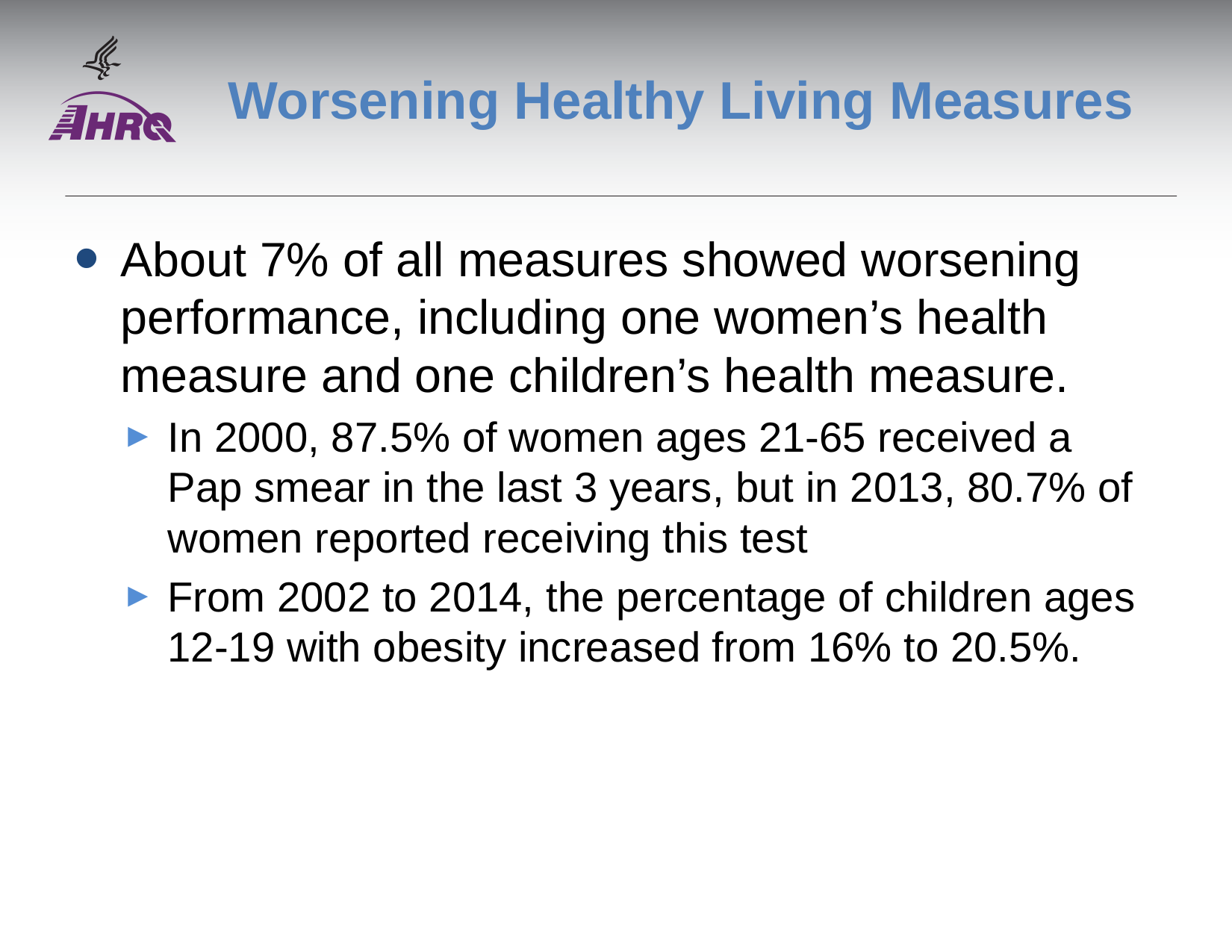

# Worsening Healthy Living Measures
About 7% of all measures showed worsening performance, including one women’s health measure and one children’s health measure.
In 2000, 87.5% of women ages 21-65 received a Pap smear in the last 3 years, but in 2013, 80.7% of women reported receiving this test
From 2002 to 2014, the percentage of children ages 12-19 with obesity increased from 16% to 20.5%.